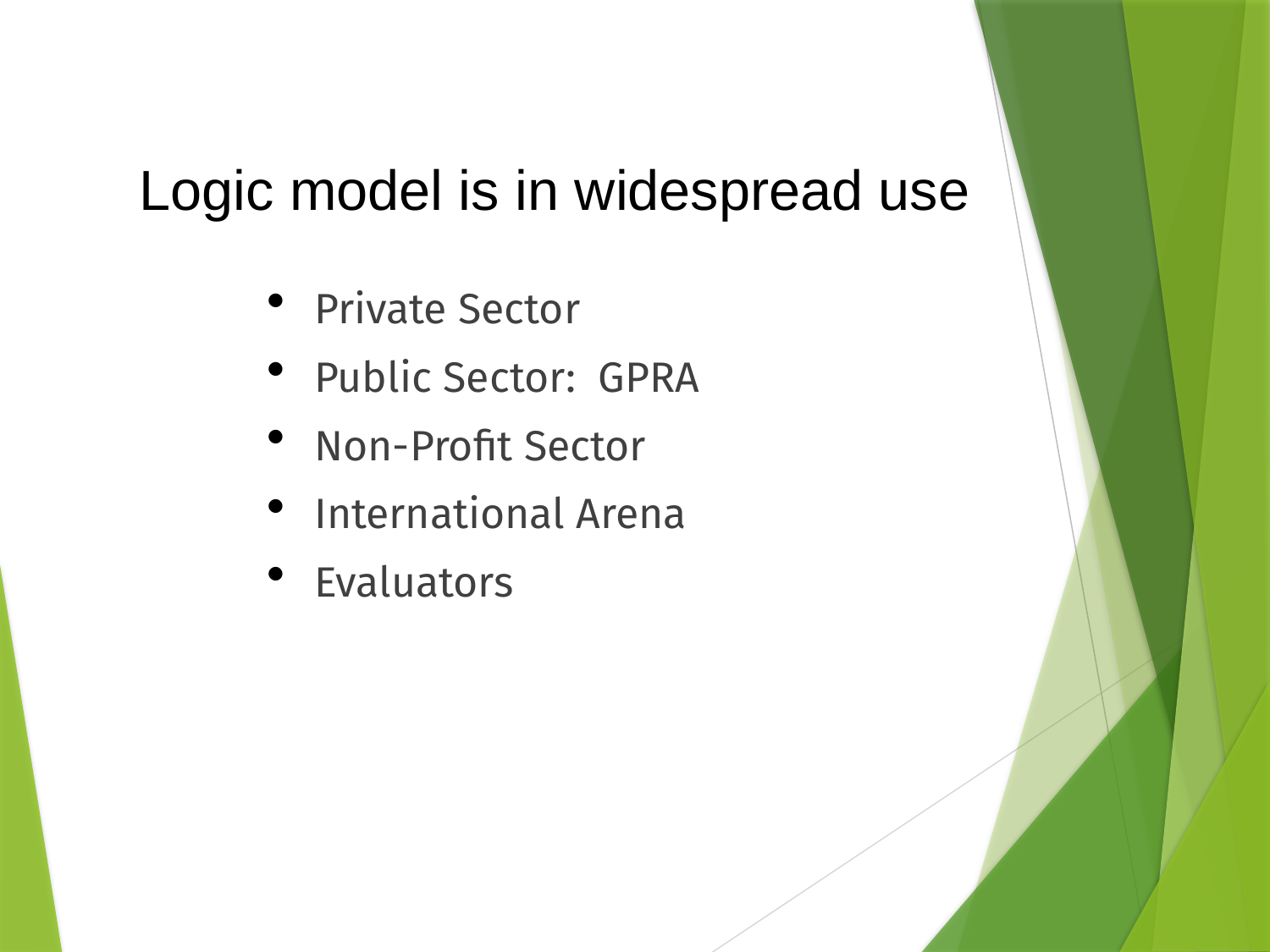

Logic model is in widespread use
Private Sector
Public Sector:  GPRA
Non-Profit Sector
International Arena
Evaluators